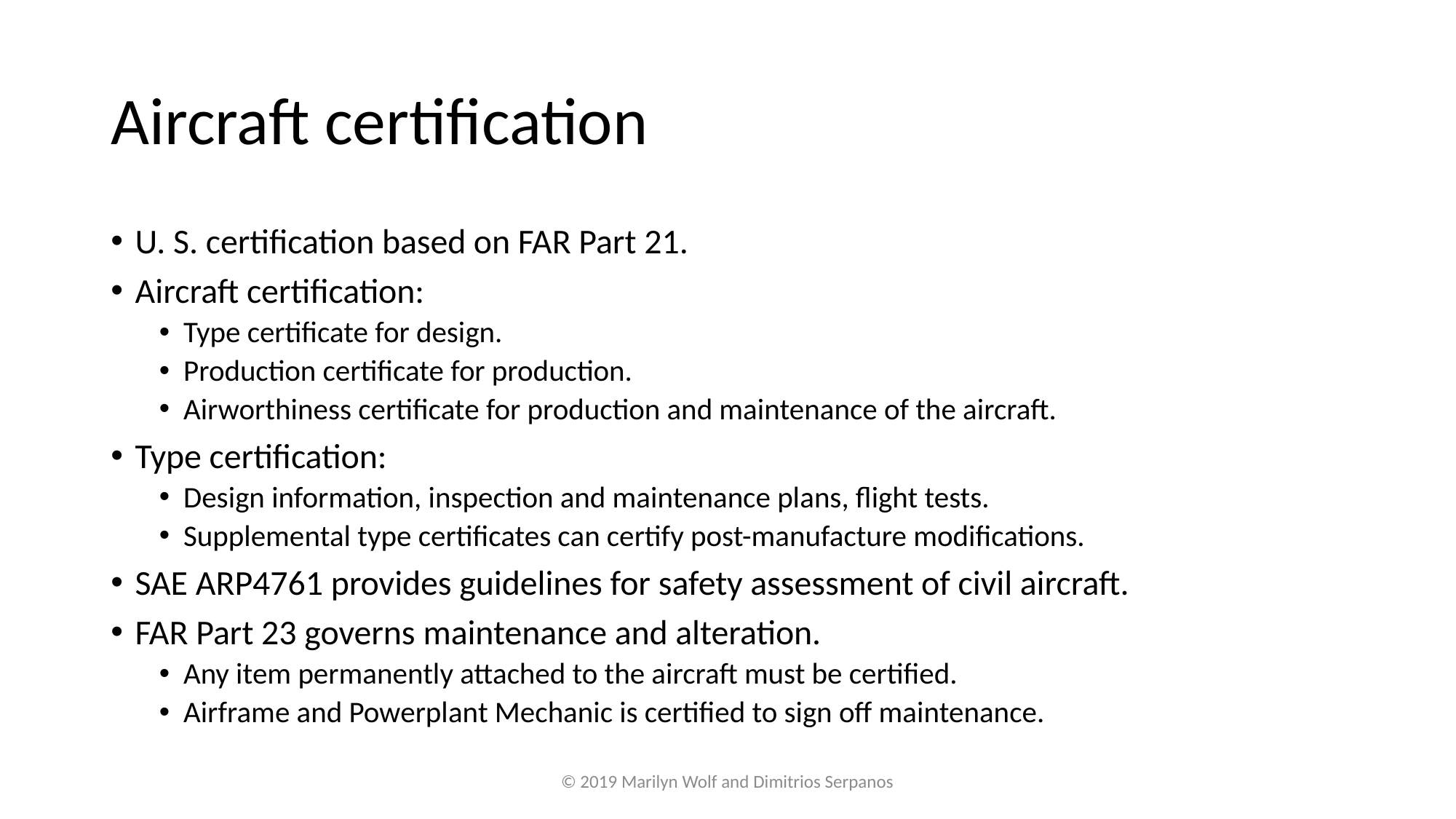

# Aircraft certification
U. S. certification based on FAR Part 21.
Aircraft certification:
Type certificate for design.
Production certificate for production.
Airworthiness certificate for production and maintenance of the aircraft.
Type certification:
Design information, inspection and maintenance plans, flight tests.
Supplemental type certificates can certify post-manufacture modifications.
SAE ARP4761 provides guidelines for safety assessment of civil aircraft.
FAR Part 23 governs maintenance and alteration.
Any item permanently attached to the aircraft must be certified.
Airframe and Powerplant Mechanic is certified to sign off maintenance.
© 2019 Marilyn Wolf and Dimitrios Serpanos